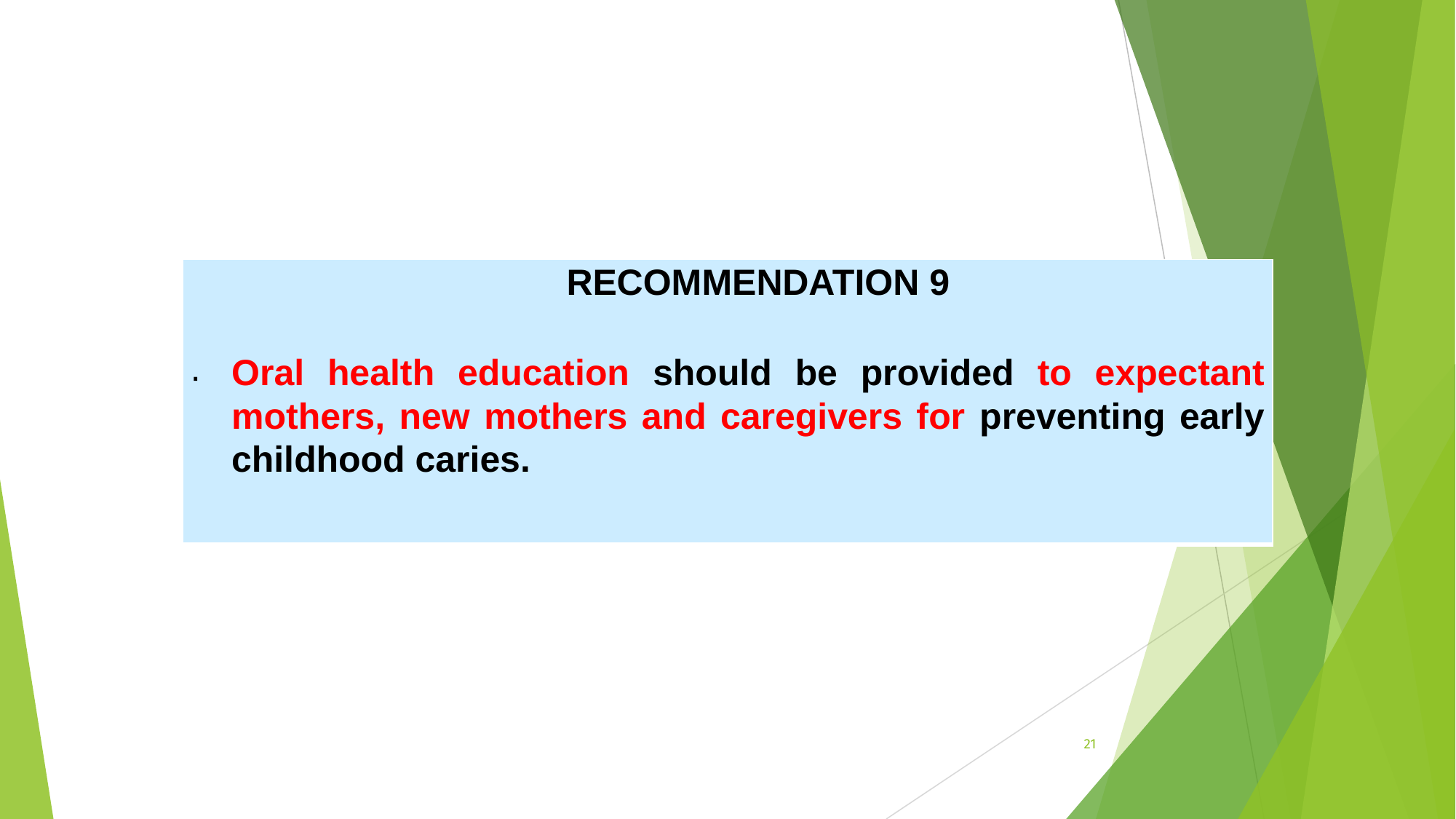

| RECOMMENDATION 9 Oral health education should be provided to expectant mothers, new mothers and caregivers for preventing early childhood caries. |
| --- |
21